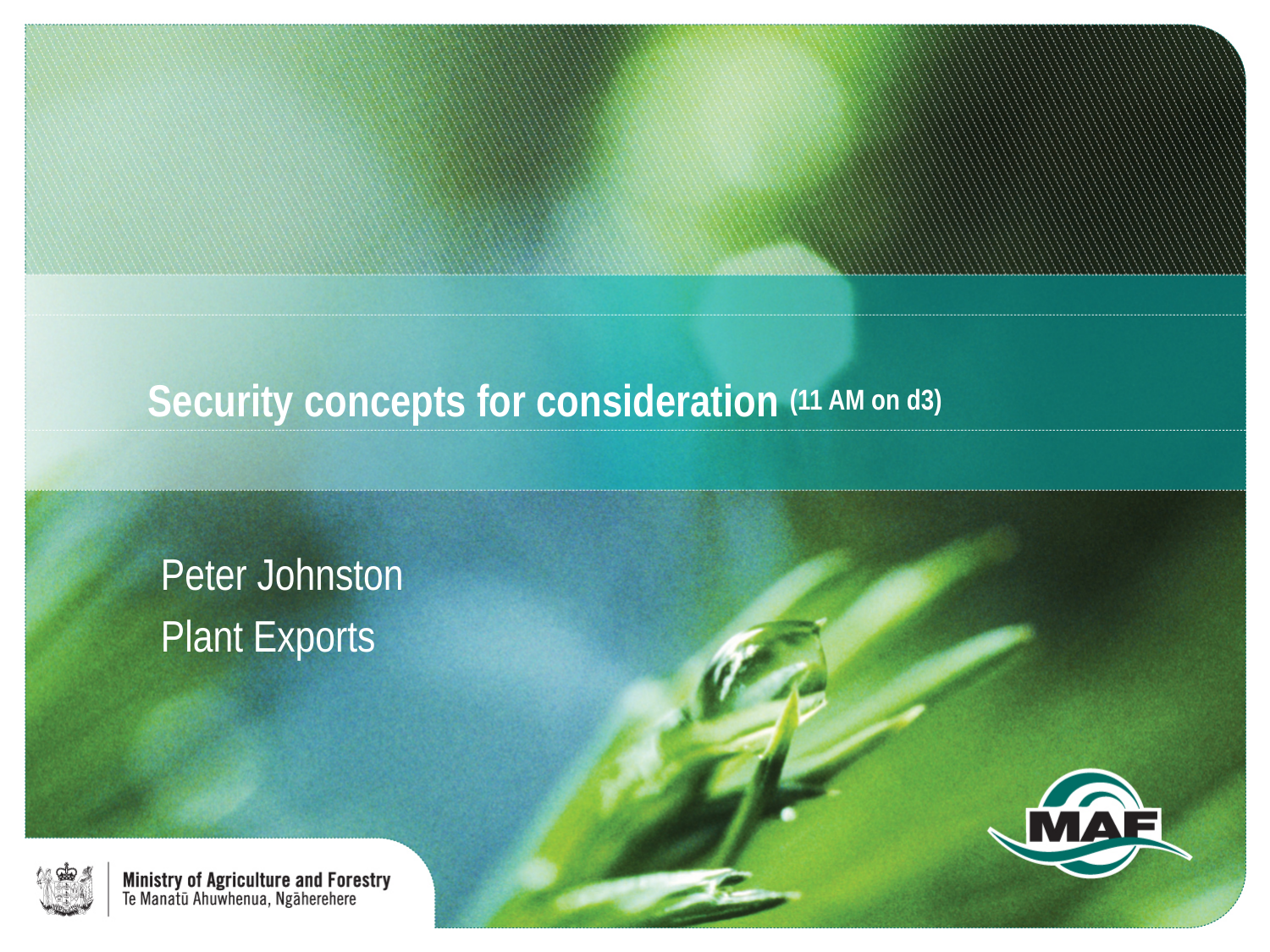

Security concepts for consideration (11 AM on d3)
Peter Johnston
Plant Exports